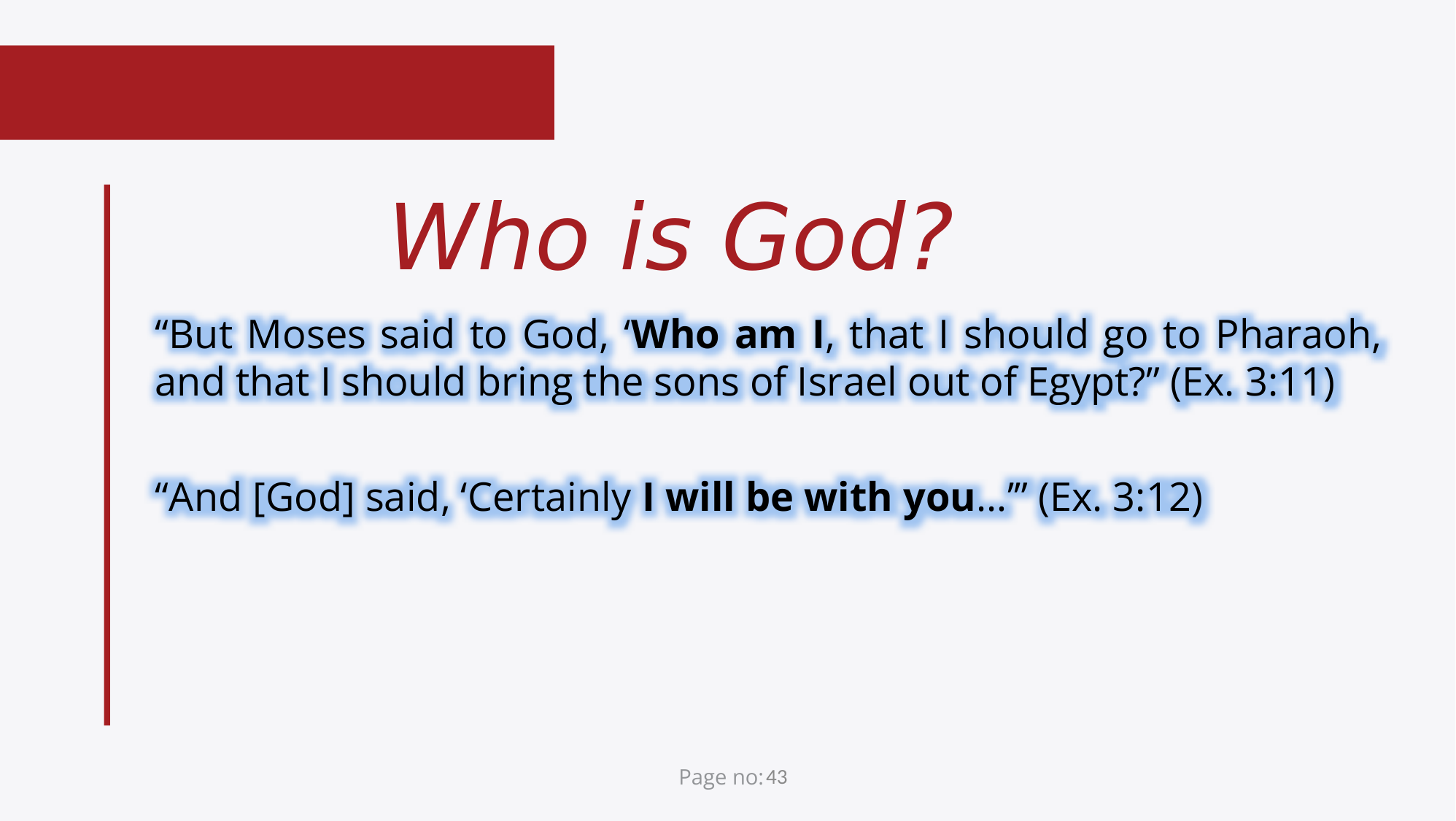

Who is God?
“But Moses said to God, ‘Who am I, that I should go to Pharaoh, and that I should bring the sons of Israel out of Egypt?” (Ex. 3:11)
“And [God] said, ‘Certainly I will be with you…’” (Ex. 3:12)